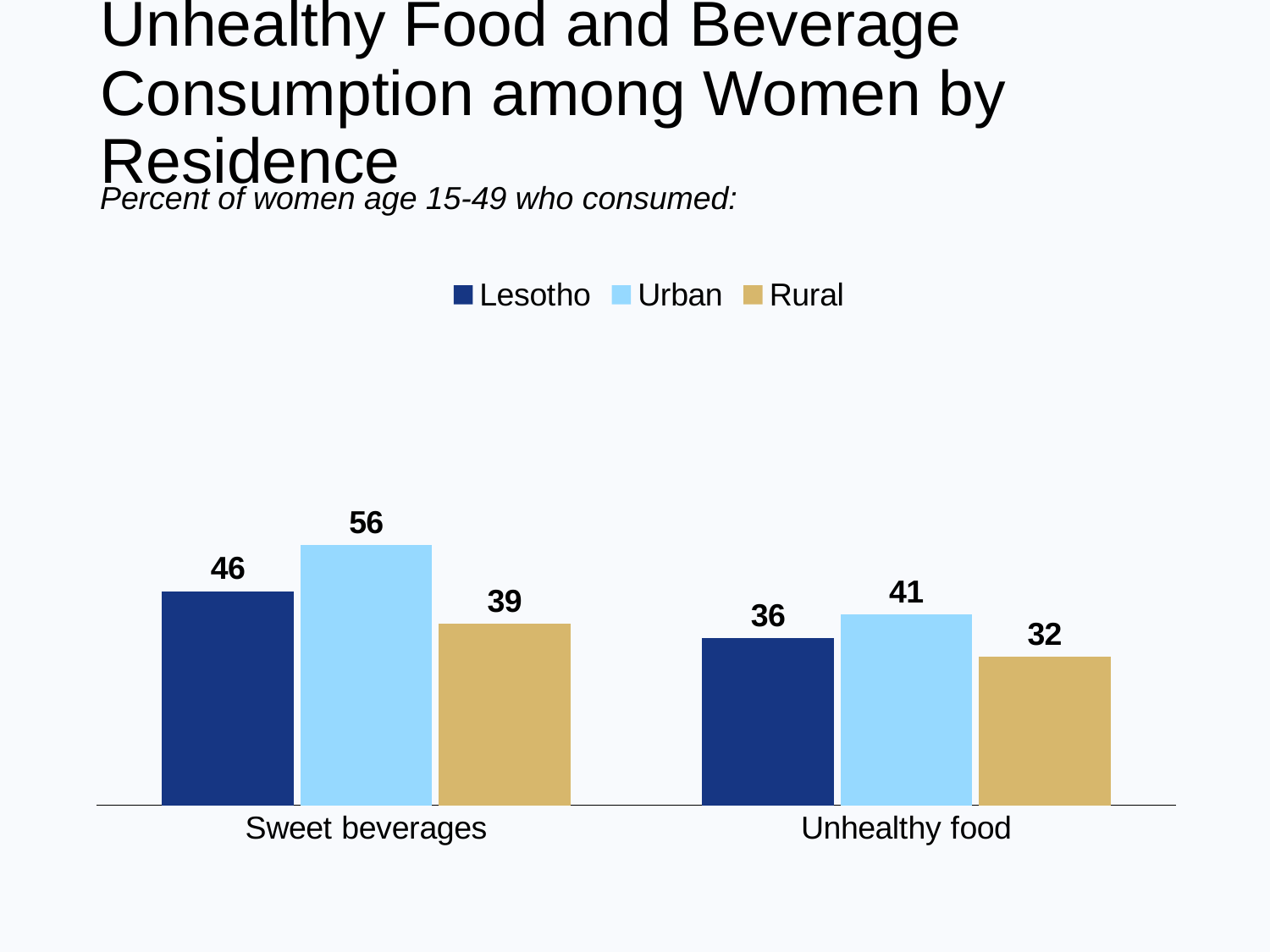

# Unhealthy Food and Beverage Consumption among Women by Residence
Percent of women age 15-49 who consumed:

### Chart

| Category | Lesotho | Urban | Rural |
|---|---|---|---|
| Sweet beverages | 46.0 | 56.0 | 39.0 |
| Unhealthy food | 36.0 | 41.0 | 32.0 |